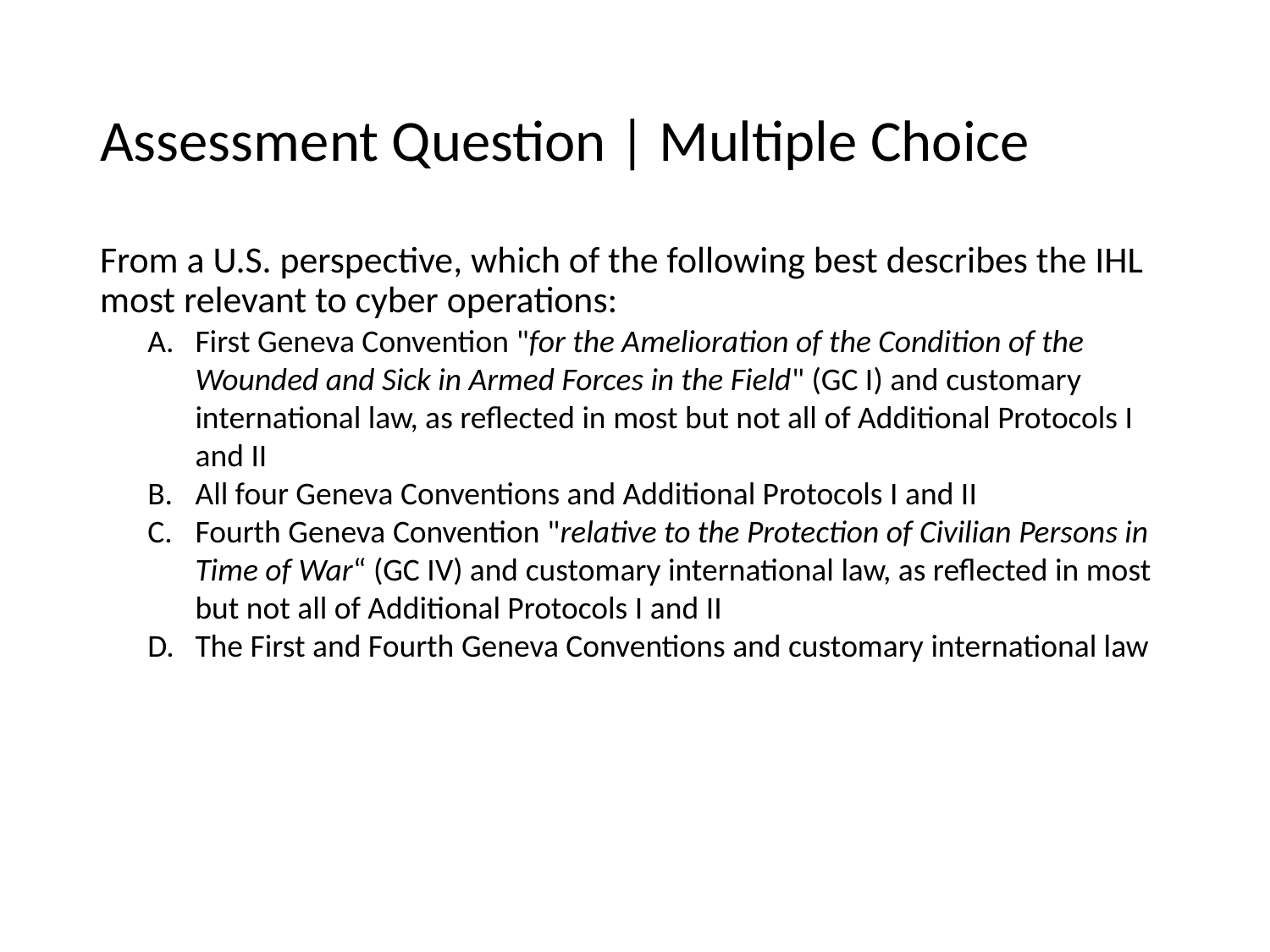

# Assessment Question | Multiple Choice
From a U.S. perspective, which of the following best describes the IHL most relevant to cyber operations:
First Geneva Convention "for the Amelioration of the Condition of the Wounded and Sick in Armed Forces in the Field" (GC I) and customary international law, as reflected in most but not all of Additional Protocols I and II
All four Geneva Conventions and Additional Protocols I and II
Fourth Geneva Convention "relative to the Protection of Civilian Persons in Time of War“ (GC IV) and customary international law, as reflected in most but not all of Additional Protocols I and II
The First and Fourth Geneva Conventions and customary international law